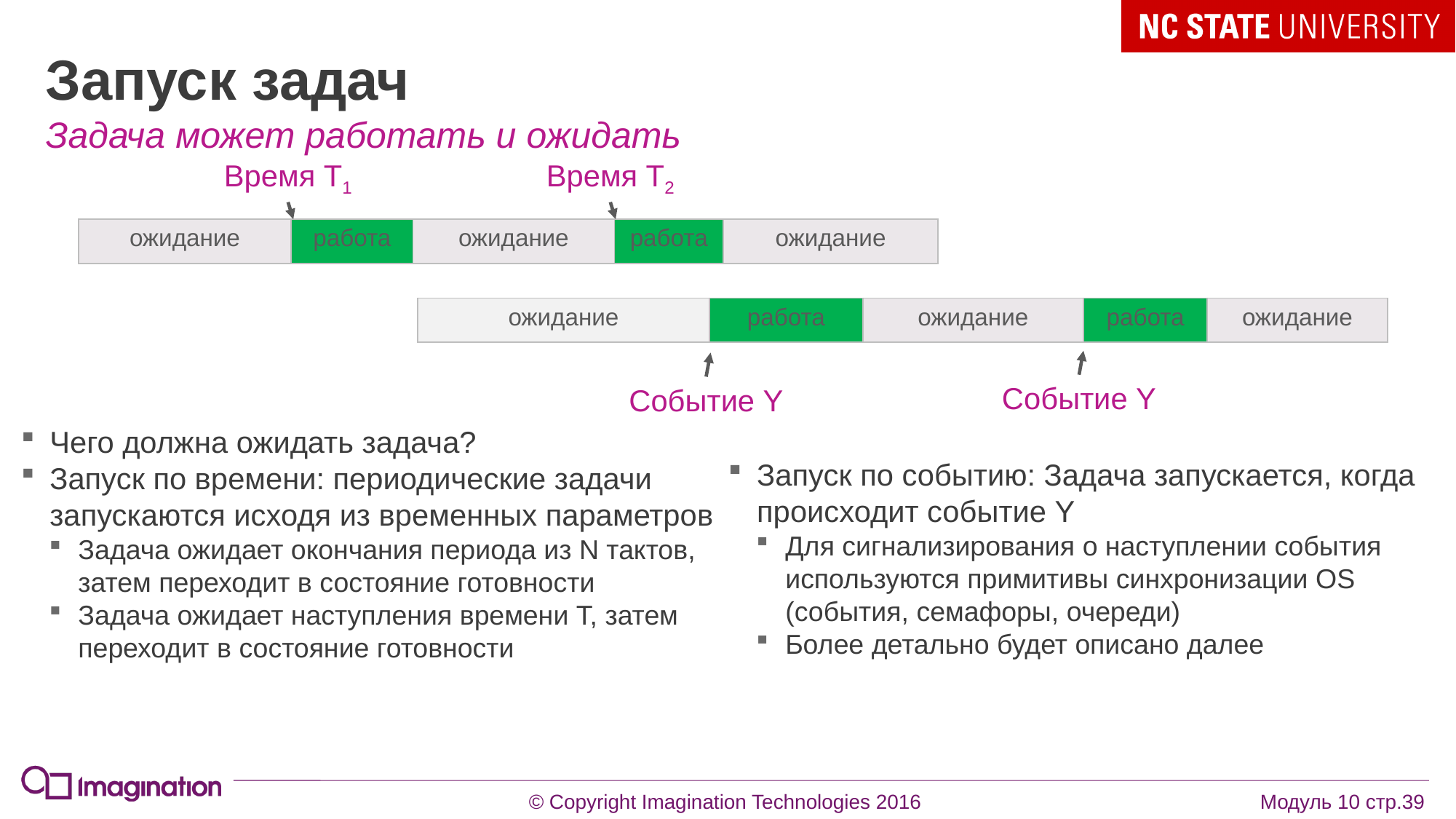

# Запуск задач
Задача может работать и ожидать
Время T1
Время T2
| ожидание | работа | ожидание | работа | ожидание |
| --- | --- | --- | --- | --- |
| ожидание | работа | ожидание | работа | ожидание |
| --- | --- | --- | --- | --- |
Событие Y
Событие Y
Чего должна ожидать задача?
Запуск по времени: периодические задачи запускаются исходя из временных параметров
Задача ожидает окончания периода из N тактов, затем переходит в состояние готовности
Задача ожидает наступления времени T, затем переходит в состояние готовности

Запуск по событию: Задача запускается, когда происходит событие Y
Для сигнализирования о наступлении события используются примитивы синхронизации OS (события, семафоры, очереди)
Более детально будет описано далее